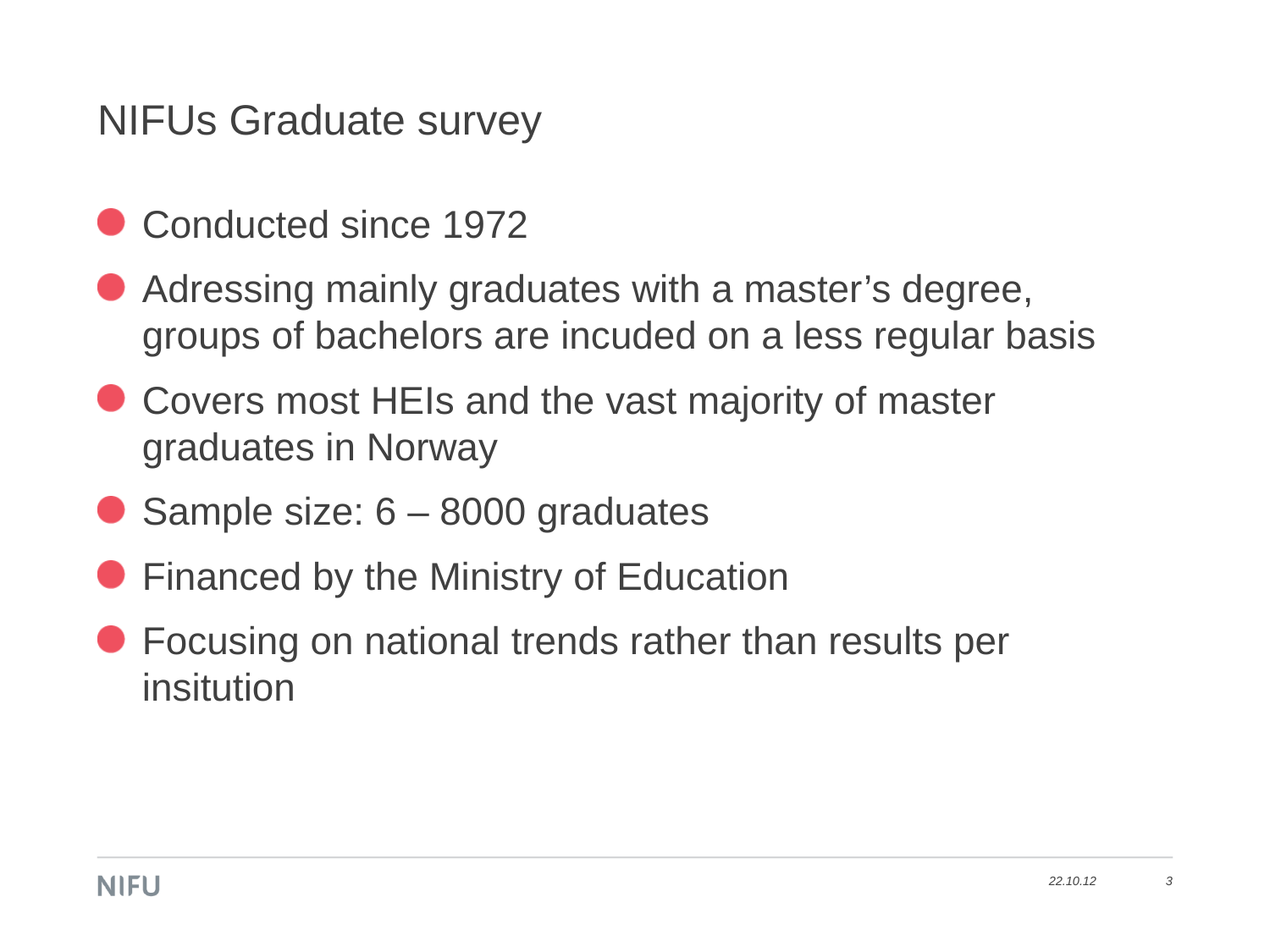

# NIFUs Graduate survey
Conducted since 1972
Adressing mainly graduates with a master’s degree,  groups of bachelors are incuded on a less regular basis
Covers most HEIs and the vast majority of master graduates in Norway
Sample size: 6 – 8000 graduates
Financed by the Ministry of Education
Focusing on national trends rather than results per insitution

22.10.12
3